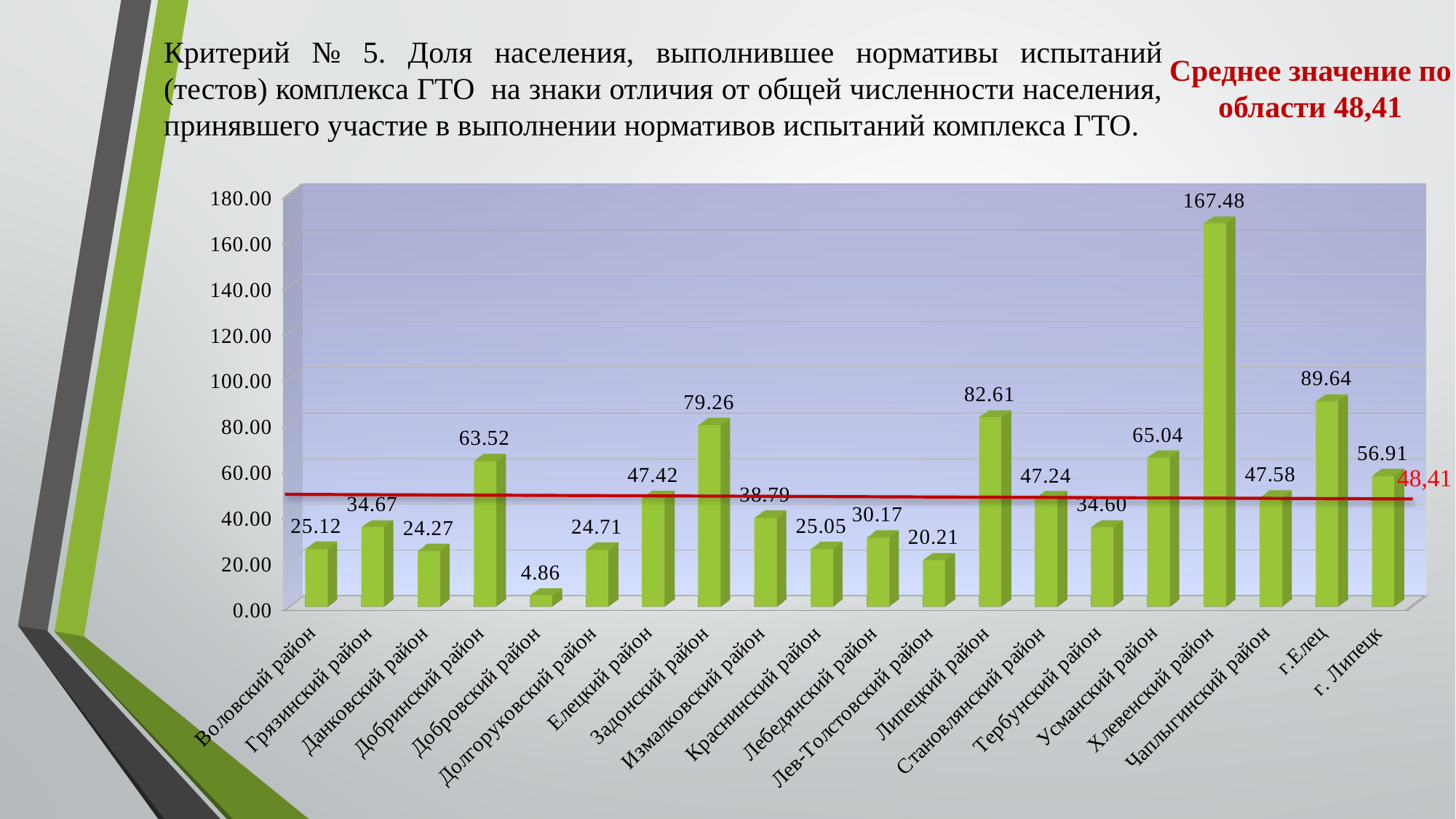

Критерий № 5. Доля населения, выполнившее нормативы испытаний (тестов) комплекса ГТО  на знаки отличия от общей численности населения, принявшего участие в выполнении нормативов испытаний комплекса ГТО.
Среднее значение по области 48,41

[unsupported chart]

48,41